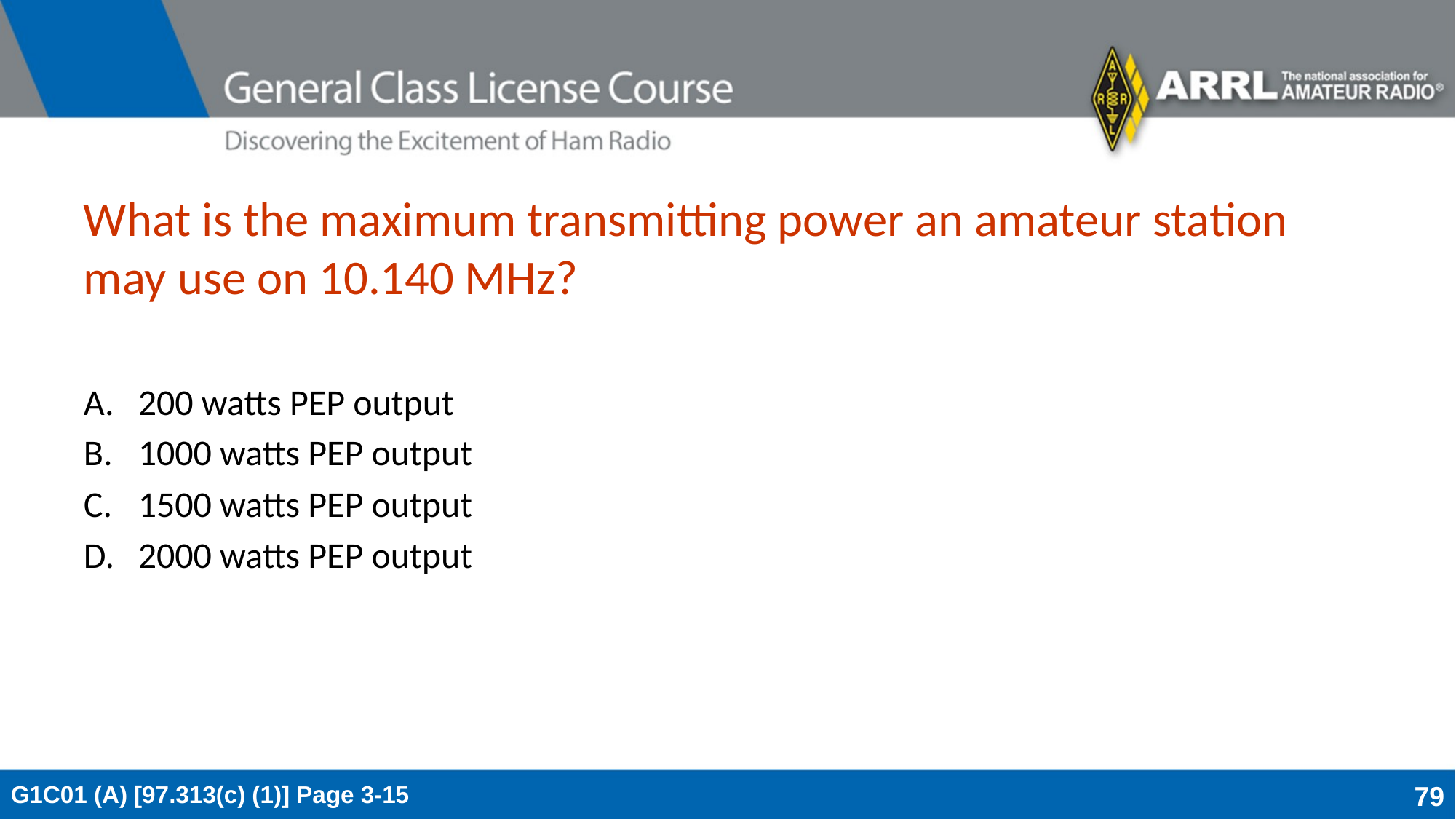

# What is the maximum transmitting power an amateur station may use on 10.140 MHz?
200 watts PEP output
1000 watts PEP output
1500 watts PEP output
2000 watts PEP output
G1C01 (A) [97.313(c) (1)] Page 3-15
79